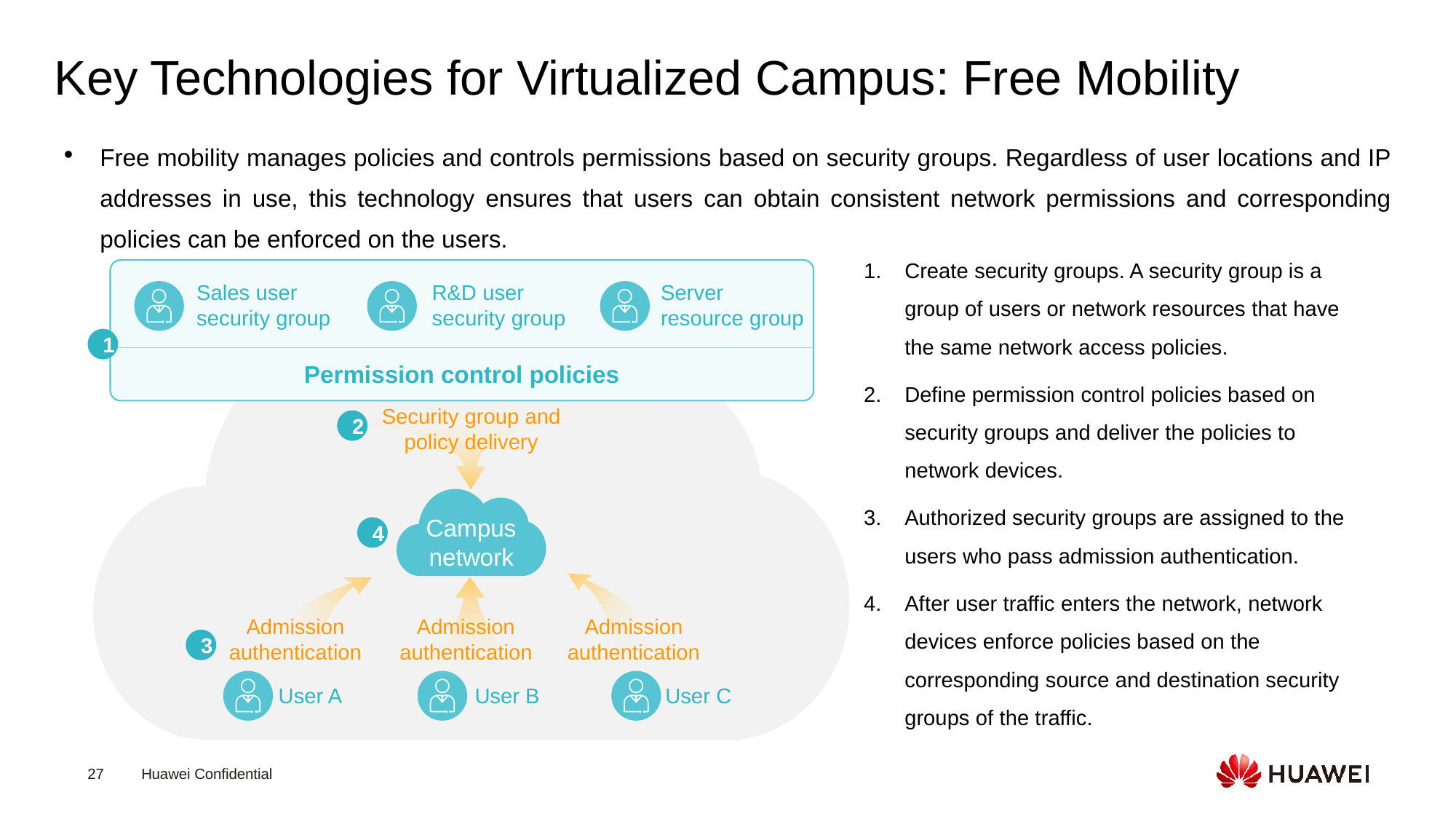

# Key Technologies for Virtualized Campus: Free Mobility

Free mobility manages policies and controls permissions based on security groups. Regardless of user locations and IP addresses in use, this technology ensures that users can obtain consistent network permissions and corresponding policies can be enforced on the users.
Create security groups. A security group is a group of users or network resources that have the same network access policies.
Define permission control policies based on security groups and deliver the policies to network devices.
Authorized security groups are assigned to the users who pass admission authentication.
After user traffic enters the network, network devices enforce policies based on the corresponding source and destination security groups of the traffic.

Sales user
security group
R&D user
security group
Server
resource group

1
Permission control policies
Security group and policy delivery
2

Campus network
4

Admission authentication
Admission authentication
Admission authentication
3

User A
User B
User C